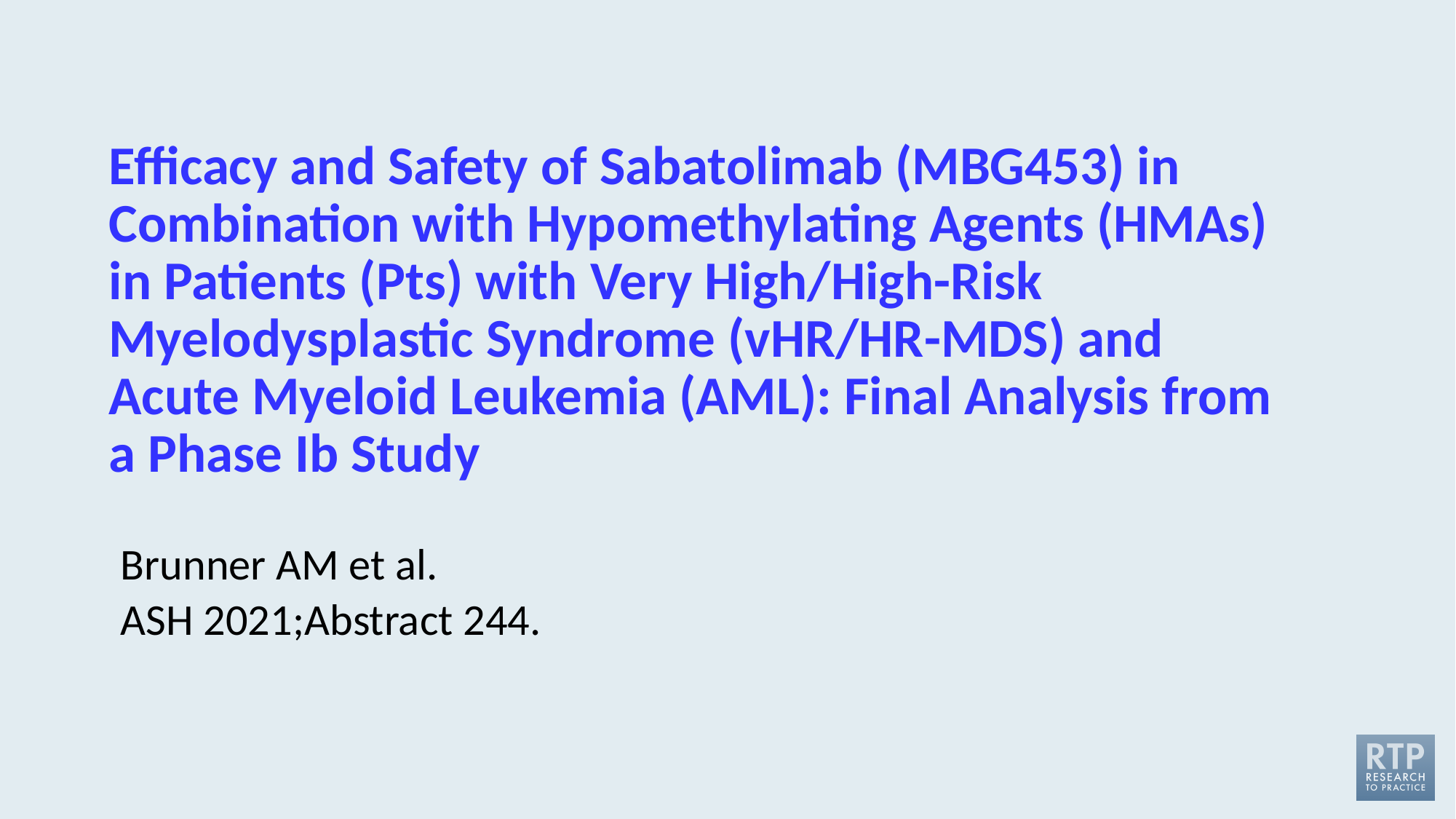

# Efficacy and Safety of Sabatolimab (MBG453) in Combination with Hypomethylating Agents (HMAs) in Patients (Pts) with Very High/High-Risk Myelodysplastic Syndrome (vHR/HR-MDS) and Acute Myeloid Leukemia (AML): Final Analysis from a Phase Ib Study
Brunner AM et al.
ASH 2021;Abstract 244.